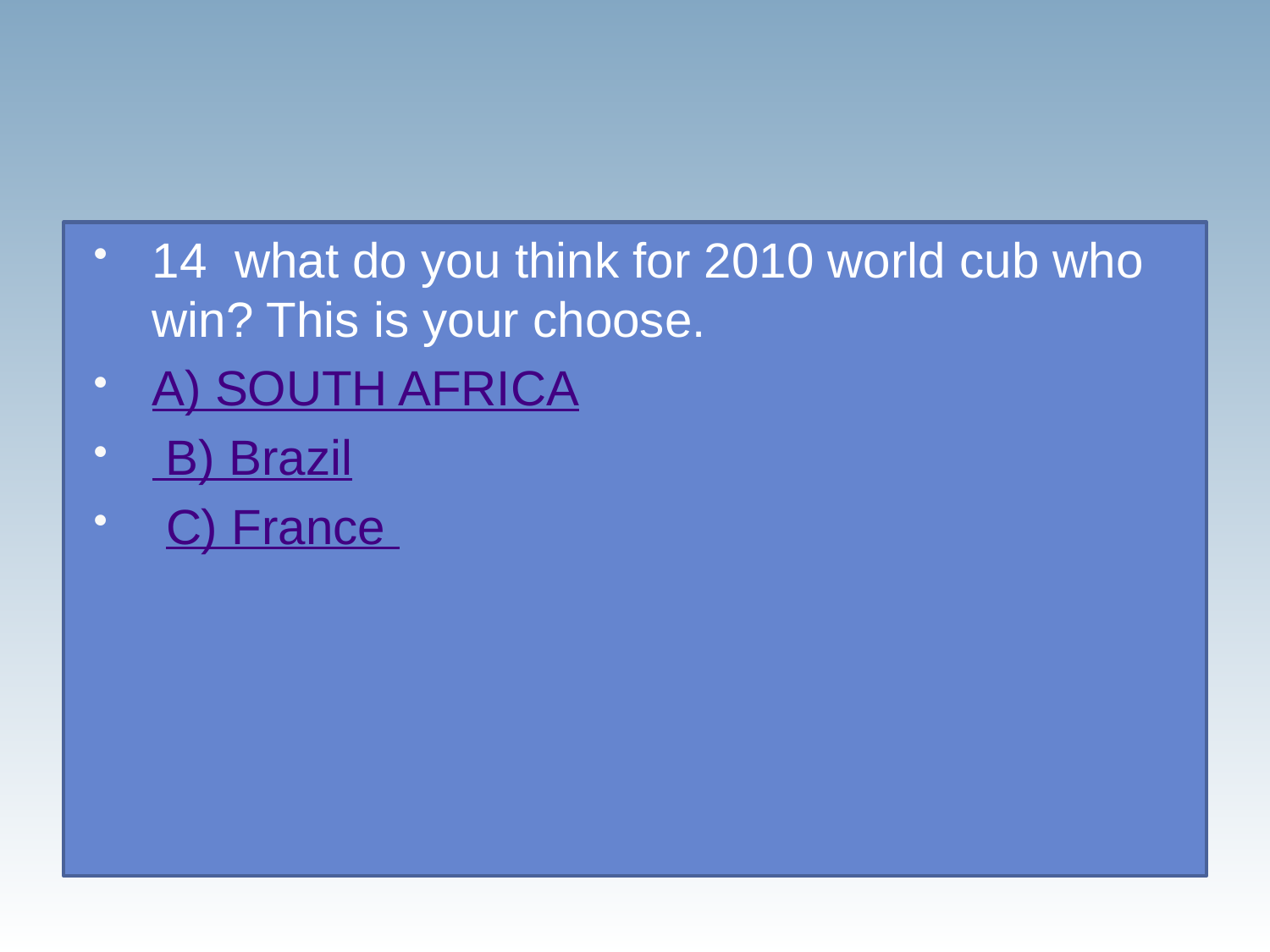

14  what do you think for 2010 world cub who win? This is your choose.
A) SOUTH AFRICA
 B) Brazil
 C) France